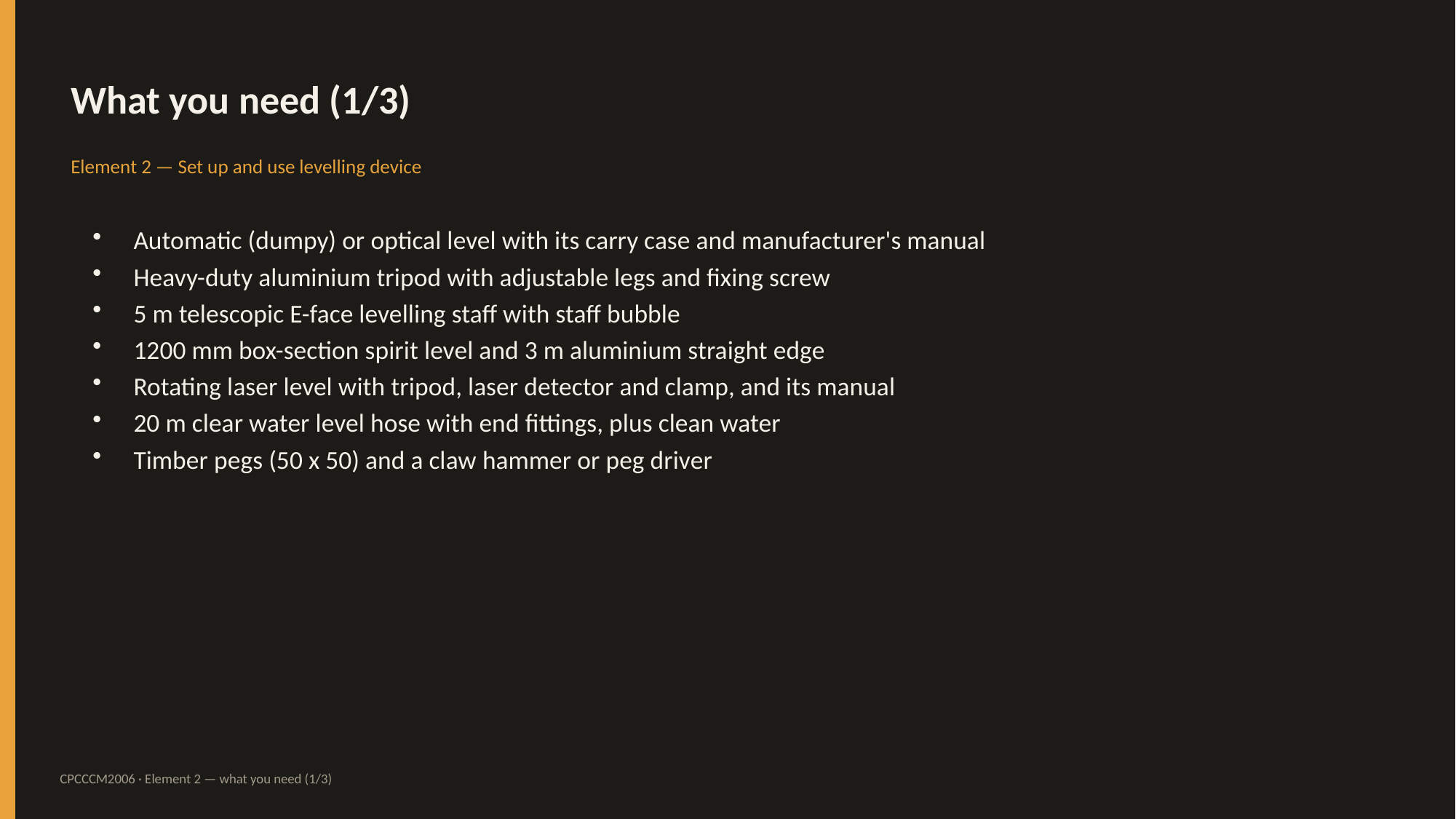

What you need (1/3)
Element 2 — Set up and use levelling device
Automatic (dumpy) or optical level with its carry case and manufacturer's manual
Heavy-duty aluminium tripod with adjustable legs and fixing screw
5 m telescopic E-face levelling staff with staff bubble
1200 mm box-section spirit level and 3 m aluminium straight edge
Rotating laser level with tripod, laser detector and clamp, and its manual
20 m clear water level hose with end fittings, plus clean water
Timber pegs (50 x 50) and a claw hammer or peg driver
CPCCCM2006 · Element 2 — what you need (1/3)